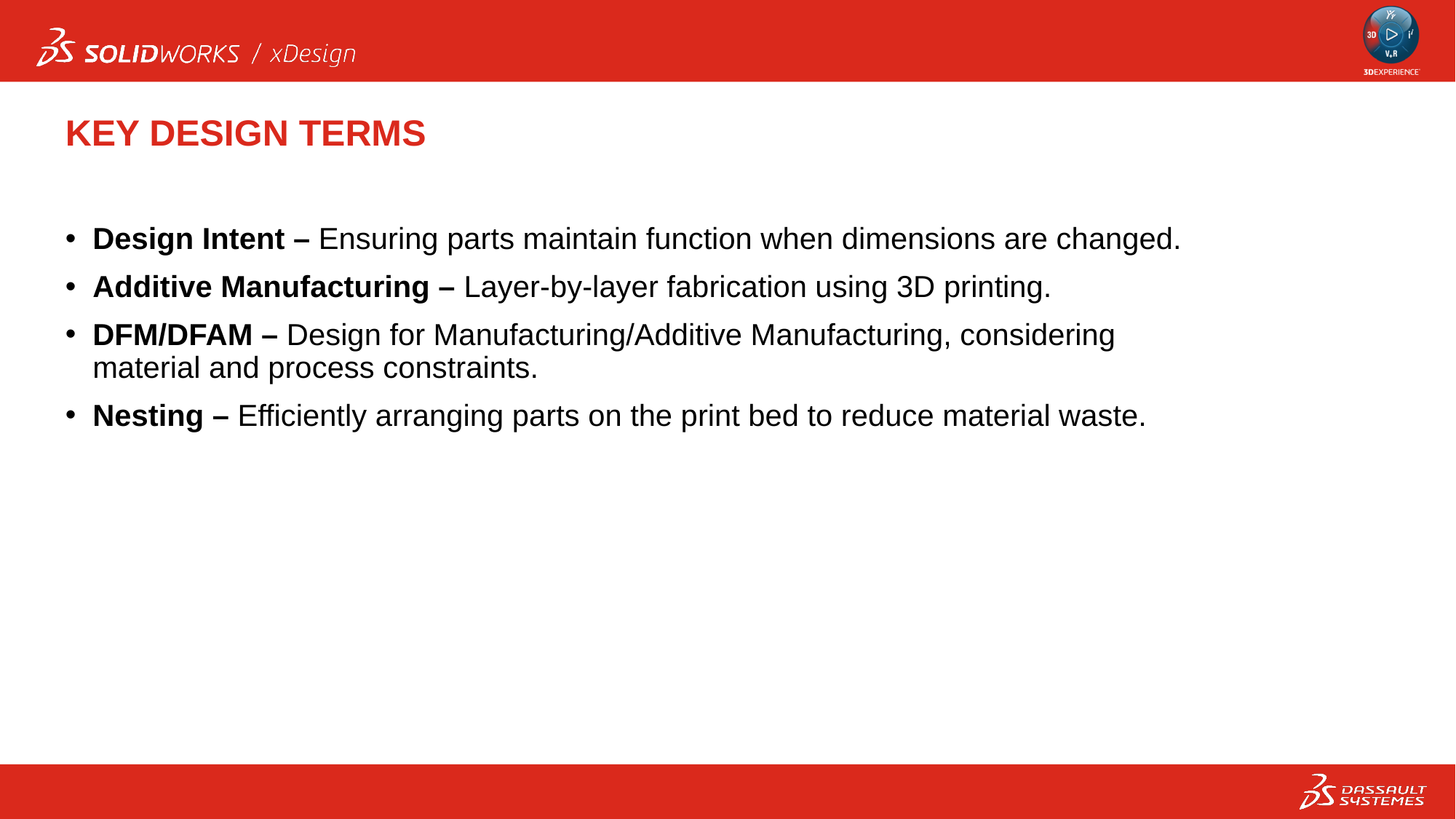

KEY DESIGN TERMS

Design Intent – Ensuring parts maintain function when dimensions are changed.
Additive Manufacturing – Layer-by-layer fabrication using 3D printing.
DFM/DFAM – Design for Manufacturing/Additive Manufacturing, considering material and process constraints.
Nesting – Efficiently arranging parts on the print bed to reduce material waste.